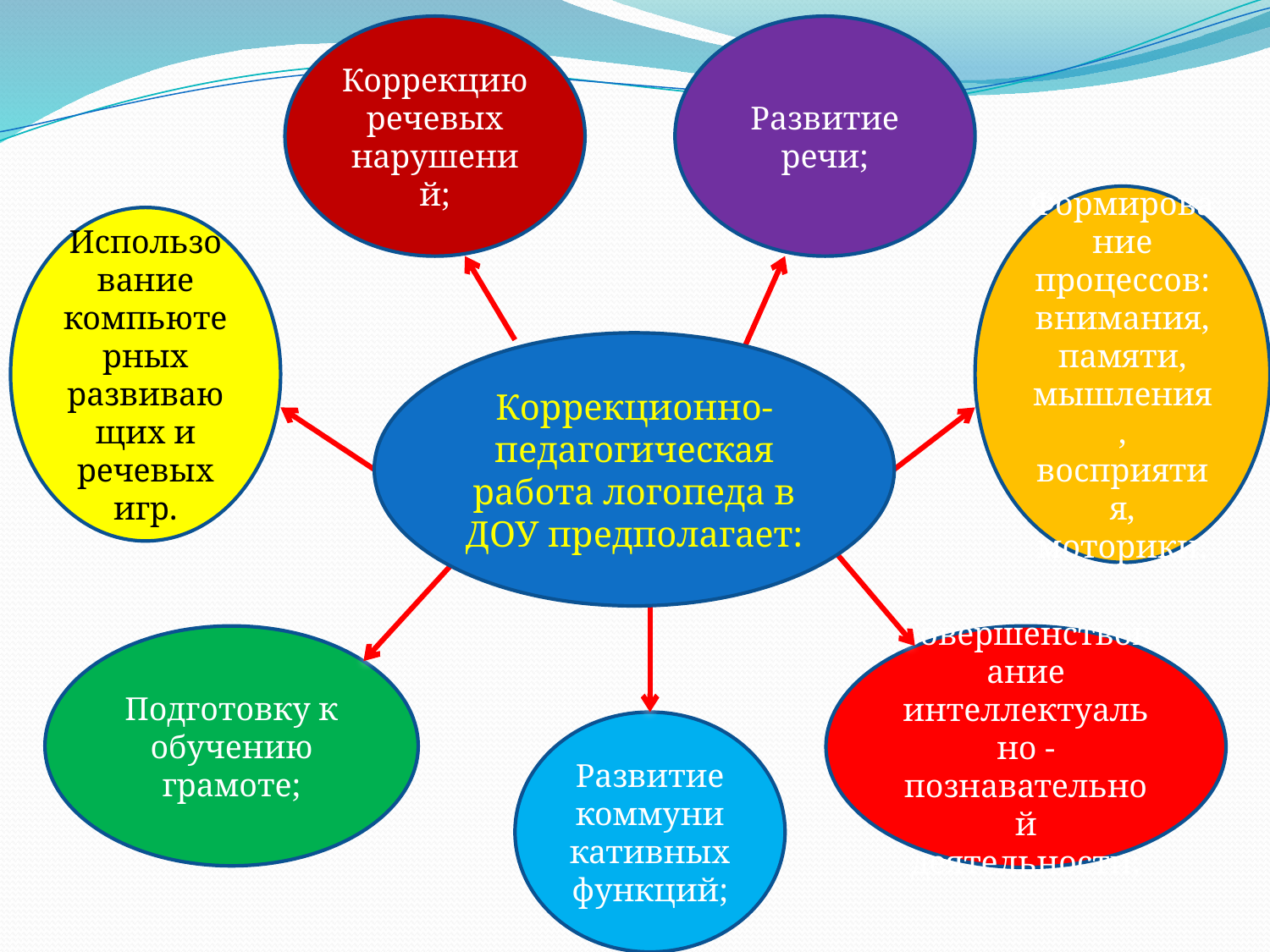

Коррекцию речевых нарушений;
Развитие речи;
Формирование процессов: внимания, памяти, мышления, восприятия, моторики;
Использование компьютерных развивающих и речевых игр.

Коррекционно-педагогическая работа логопеда в ДОУ предполагает:
Подготовку к обучению грамоте;
Совершенствование интеллектуально - познавательной деятельности;
Развитие коммуникативных функций;